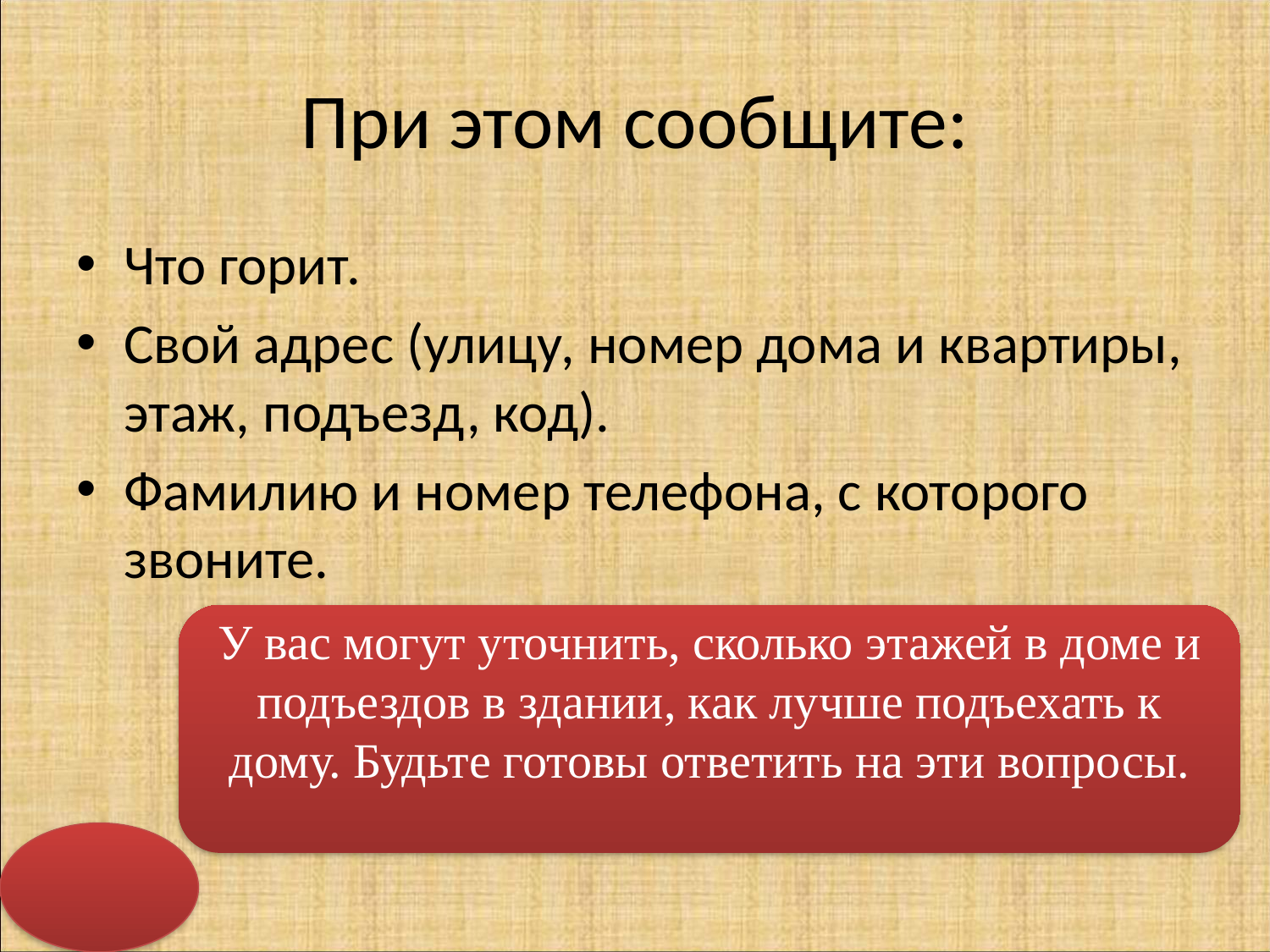

# При этом сообщите:
Что горит.
Свой адрес (улицу, номер дома и квартиры, этаж, подъезд, код).
Фамилию и номер телефона, с которого звоните.
У вас могут уточнить, сколько этажей в доме и подъездов в здании, как лучше подъехать к дому. Будьте готовы ответить на эти вопросы.